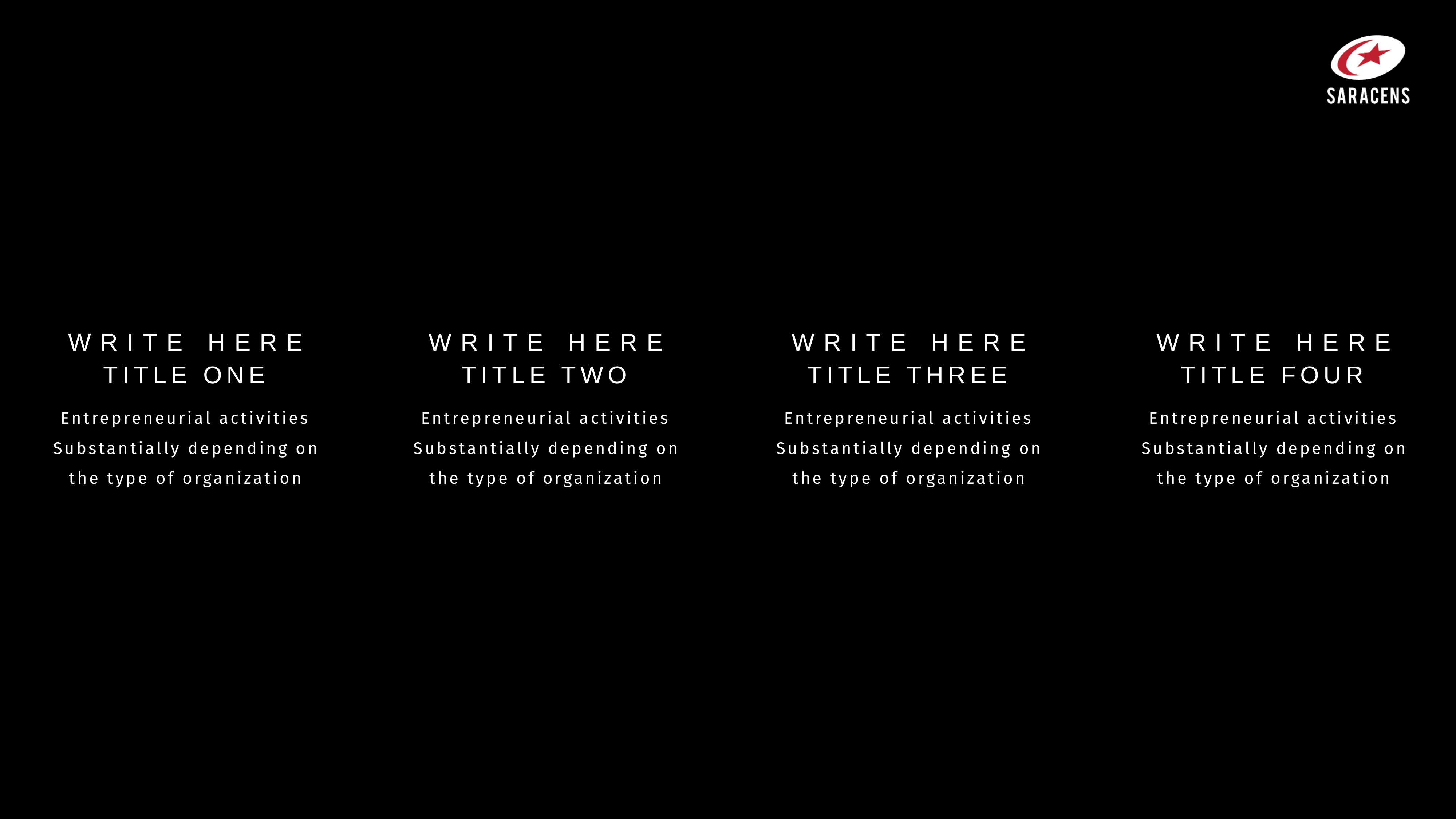

WRITE HERE
WRITE HERE
WRITE HERE
WRITE HERE
TITLE ONE
TITLE TWO
TITLE THREE
TITLE FOUR
Entrepreneurial activities Substantially depending on
the type of organization
Entrepreneurial activities Substantially depending on
the type of organization
Entrepreneurial activities Substantially depending on
the type of organization
Entrepreneurial activities Substantially depending on
the type of organization